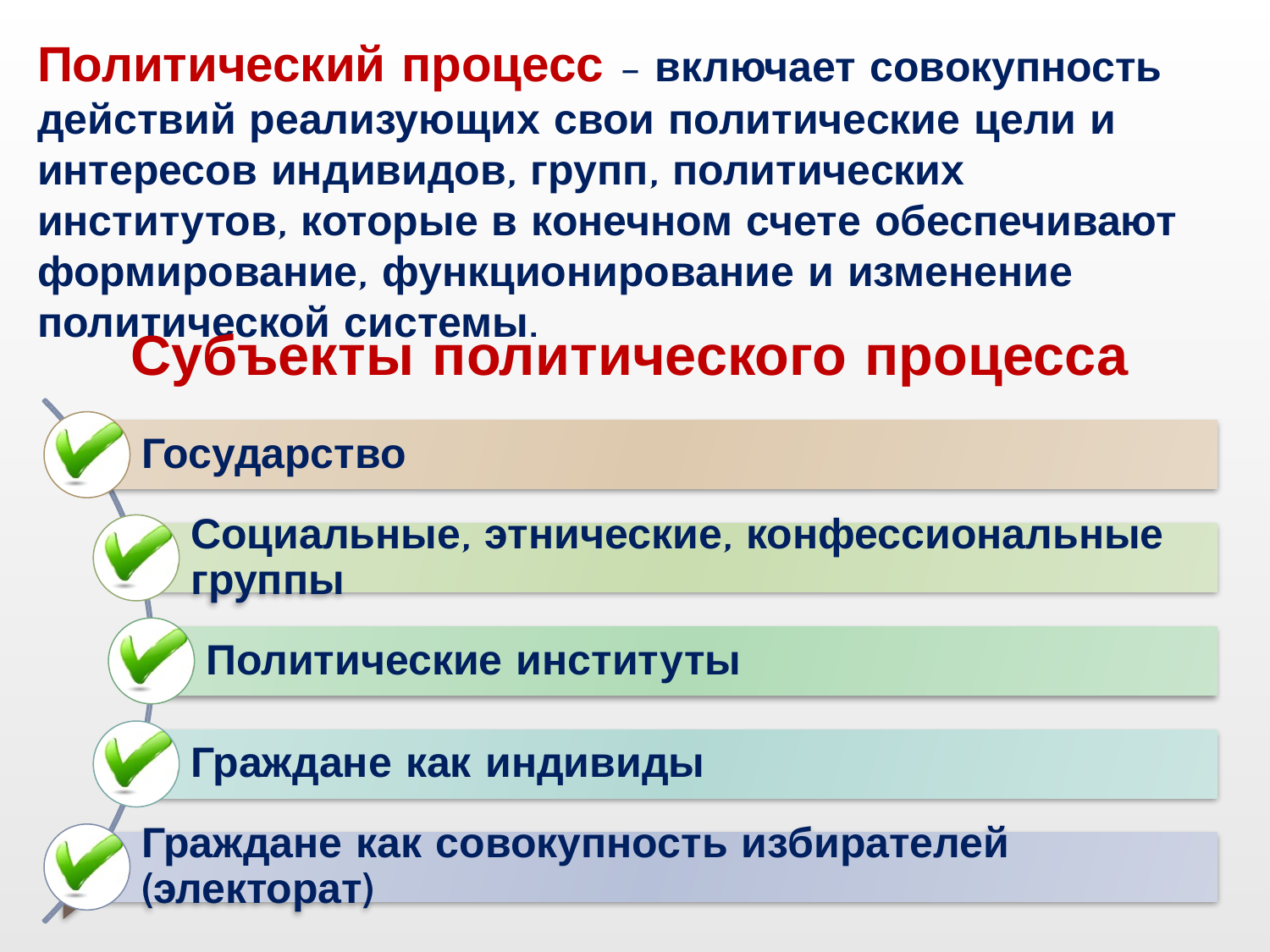

Политический процесс – включает совокупность действий реализующих свои политические цели и интересов индивидов, групп, политических  институтов, которые в конечном счете обеспечивают формирование, функционирование и изменение политической системы.
Субъекты политического процесса
Государство
Социальные, этнические, конфессиональные группы
Политические институты
Граждане как индивиды
Граждане как совокупность избирателей (электорат)